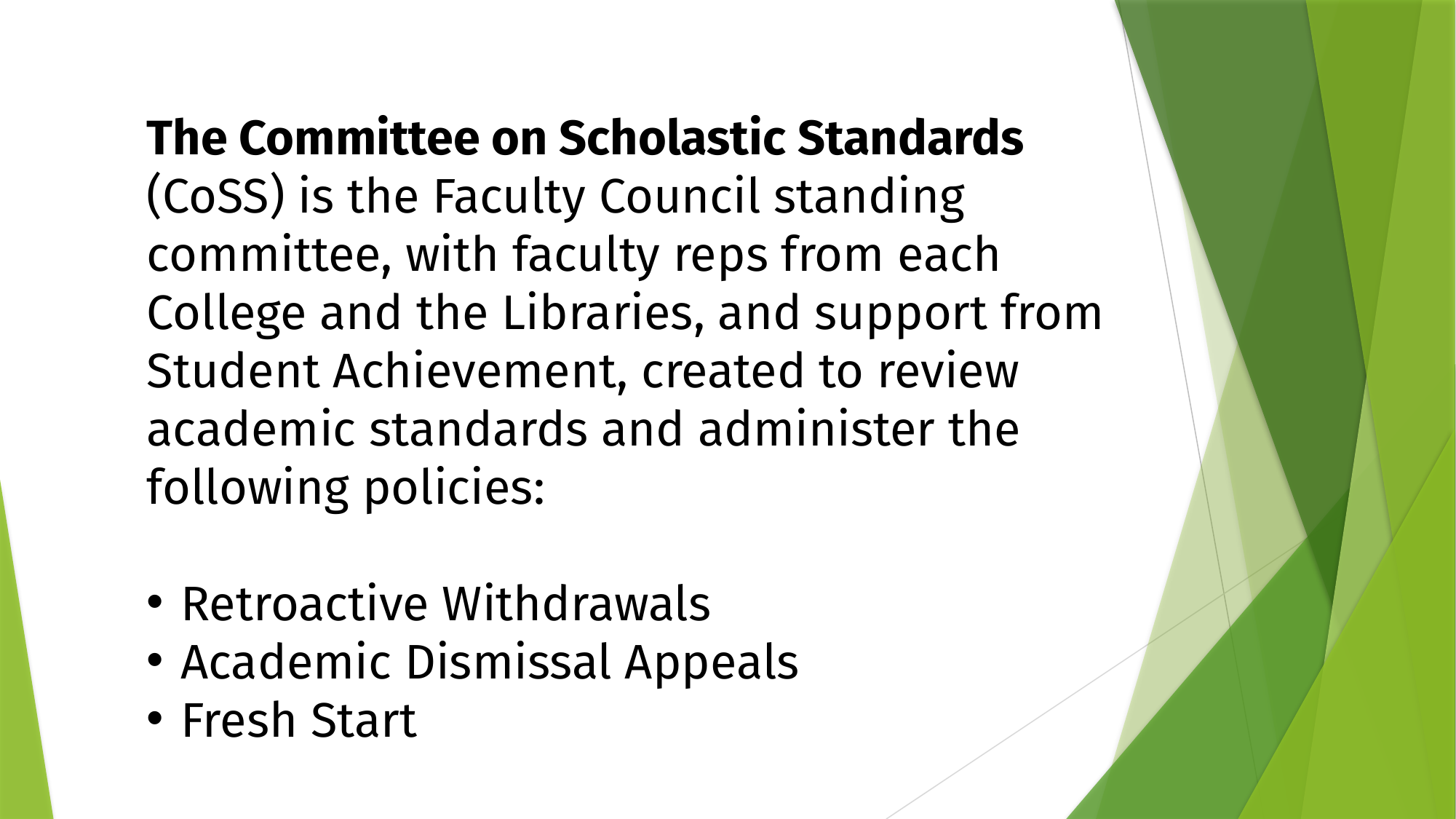

The Committee on Scholastic Standards (CoSS) is the Faculty Council standing committee, with faculty reps from each College and the Libraries, and support from Student Achievement, created to review academic standards and administer the following policies:

Retroactive Withdrawals
Academic Dismissal Appeals
Fresh Start